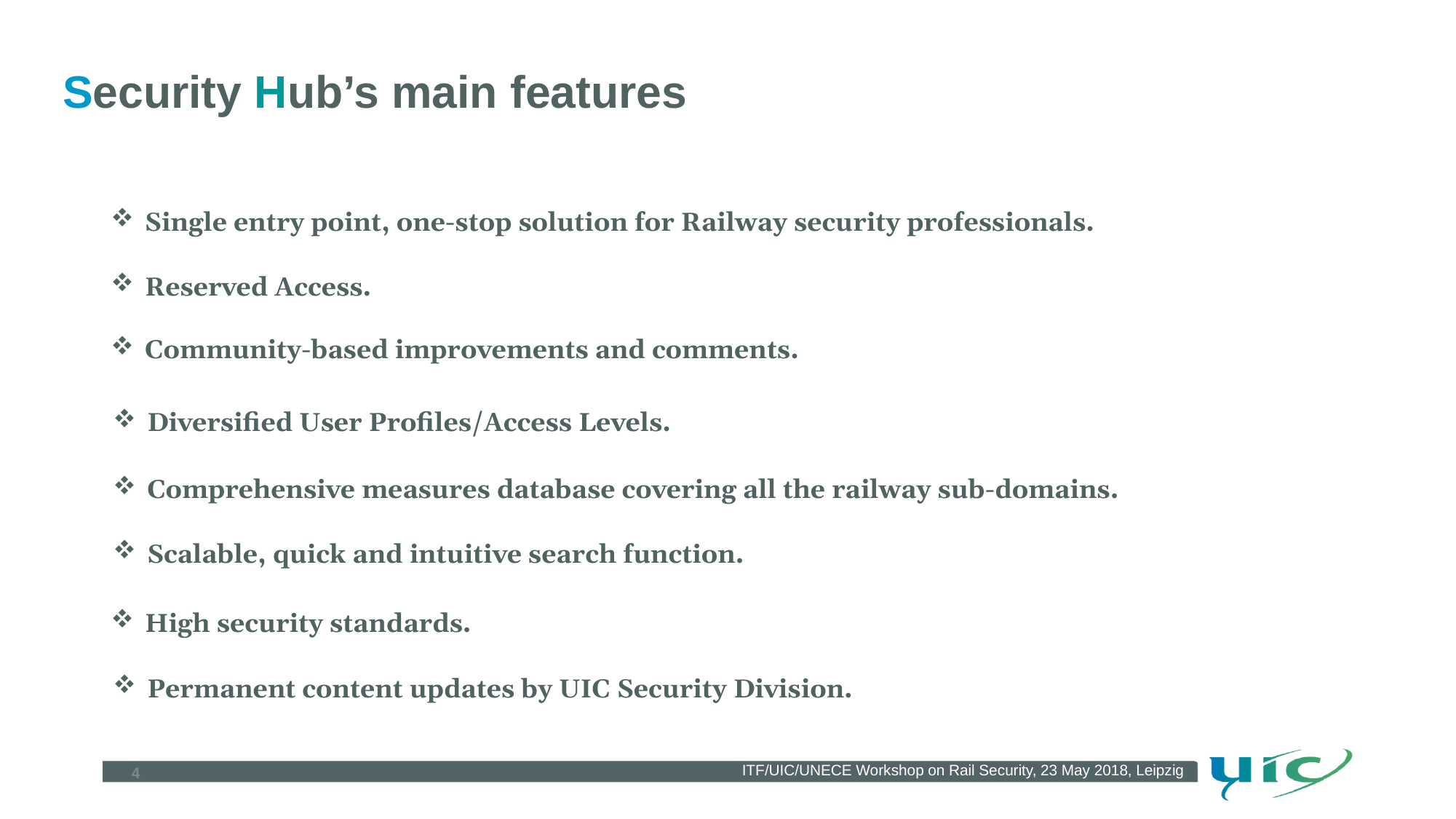

# Security Hub’s main features
Single entry point, one-stop solution for Railway security professionals.
Reserved Access.
Community-based improvements and comments.
Diversified User Profiles/Access Levels.
Comprehensive measures database covering all the railway sub-domains.
Scalable, quick and intuitive search function.
High security standards.
Permanent content updates by UIC Security Division.
ITF/UIC/UNECE Workshop on Rail Security, 23 May 2018, Leipzig
4